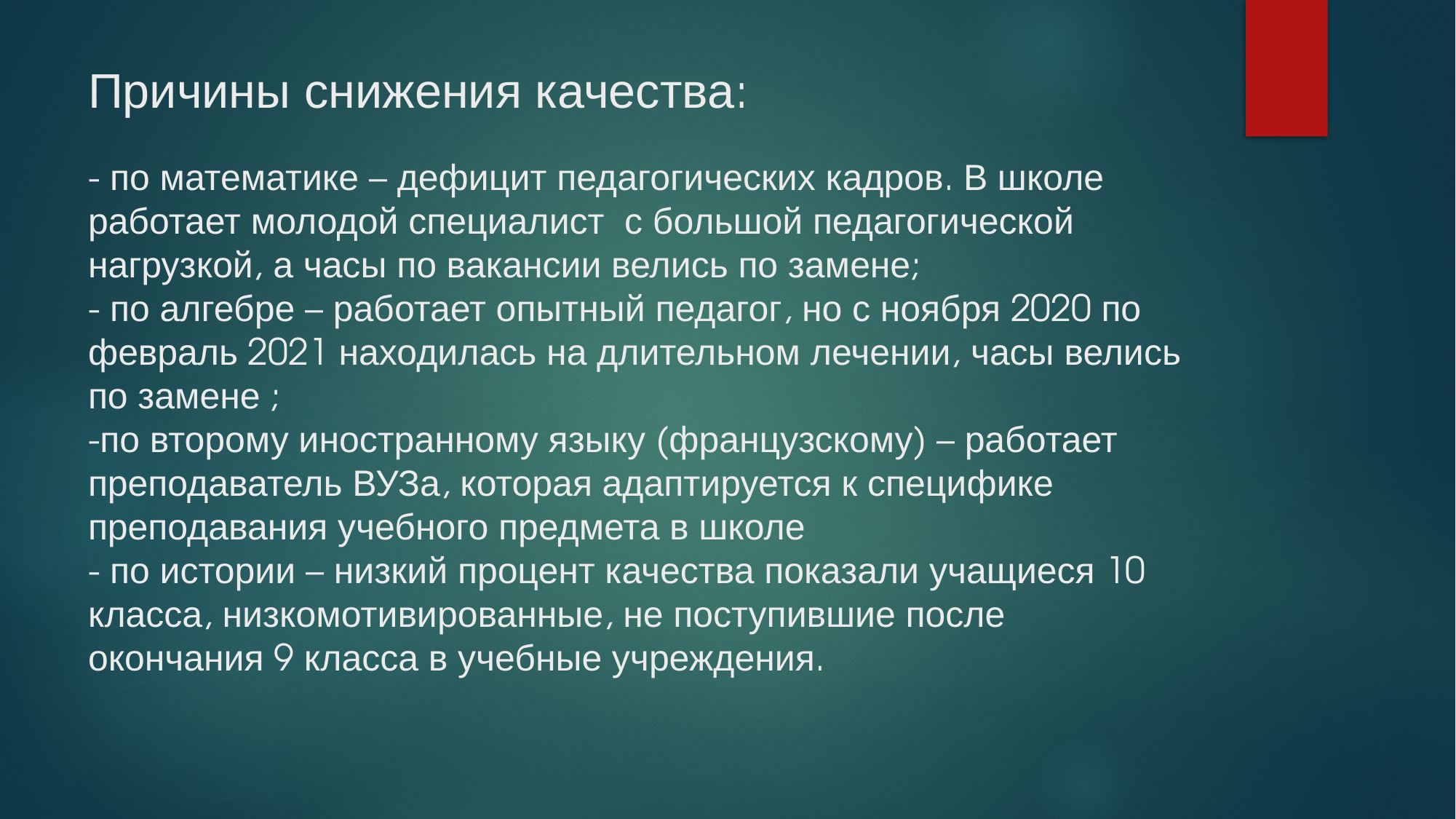

# Причины снижения качества: - по математике – дефицит педагогических кадров. В школе работает молодой специалист  с большой педагогической нагрузкой, а часы по вакансии велись по замене; - по алгебре – работает опытный педагог, но с ноября 2020 по февраль 2021 находилась на длительном лечении, часы велись по замене ; -по второму иностранному языку (французскому) – работает преподаватель ВУЗа, которая адаптируется к специфике преподавания учебного предмета в школе - по истории – низкий процент качества показали учащиеся 10 класса, низкомотивированные, не поступившие после окончания 9 класса в учебные учреждения.